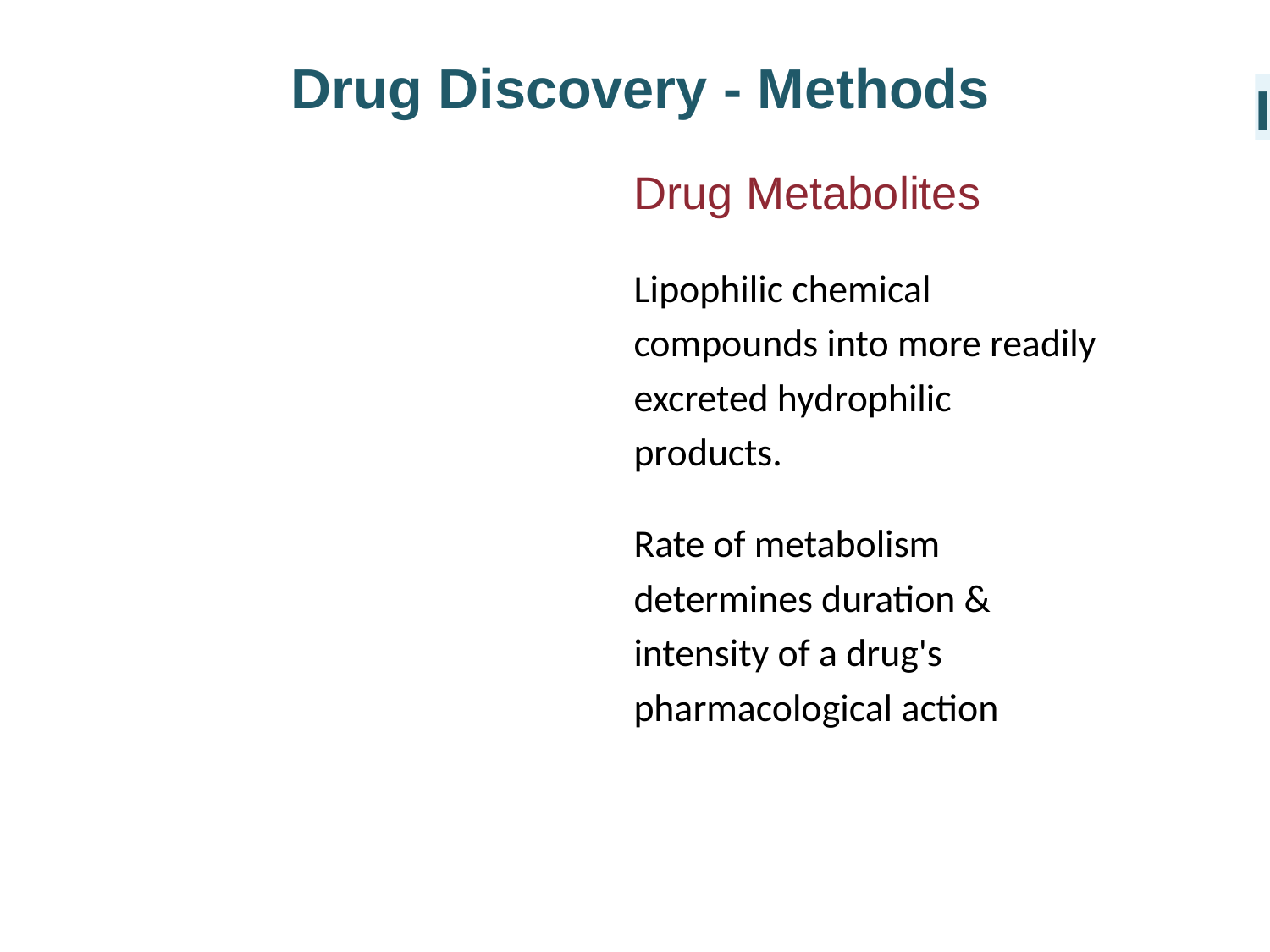

Drug Discovery - Methods
I
Drug Metabolites
Lipophilic chemical compounds into more readily excreted hydrophilic products.
Rate of metabolism determines duration & intensity of a drug's pharmacological action